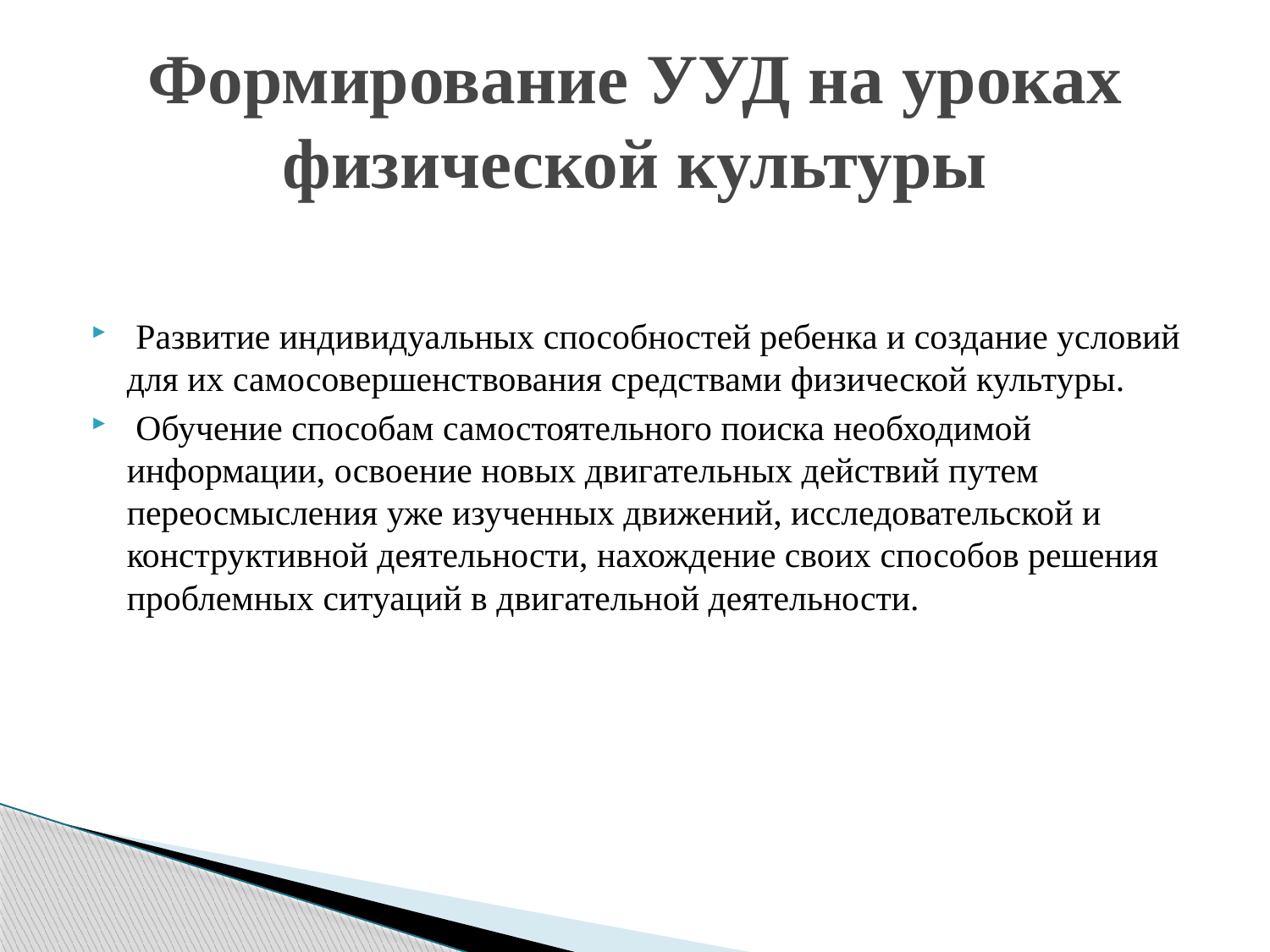

# Формирование УУД на уроках физической культуры
 Развитие индивидуальных способностей ребенка и создание условий для их самосовершенствования средствами физической культуры.
 Обучение способам самостоятельного поиска необходимой информации, освоение новых двигательных действий путем переосмысления уже изученных движений, исследовательской и конструктивной деятельности, нахождение своих способов решения проблемных ситуаций в двигательной деятельности.